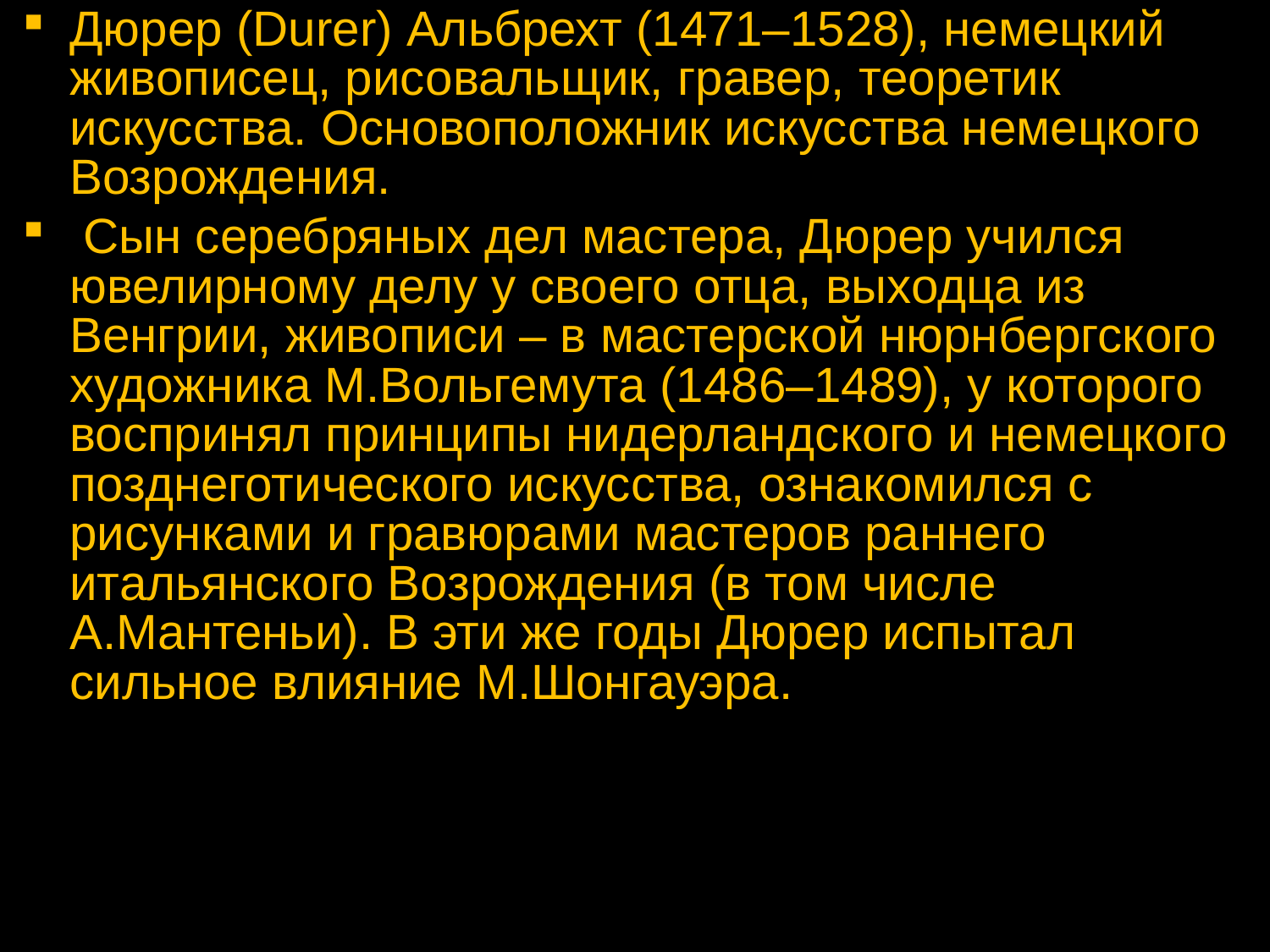

Дюрер (Durer) Альбрехт (1471–1528), немецкий живописец, рисовальщик, гравер, теоретик искусства. Основоположник искусства немецкого Возрождения.
 Сын серебряных дел мастера, Дюрер учился ювелирному делу у своего отца, выходца из Венгрии, живописи – в мастерской нюрнбергского художника М.Вольгемута (1486–1489), у которого воспринял принципы нидерландского и немецкого позднеготического искусства, ознакомился с рисунками и гравюрами мастеров раннего итальянского Возрождения (в том числе А.Мантеньи). В эти же годы Дюрер испытал сильное влияние М.Шонгауэра.